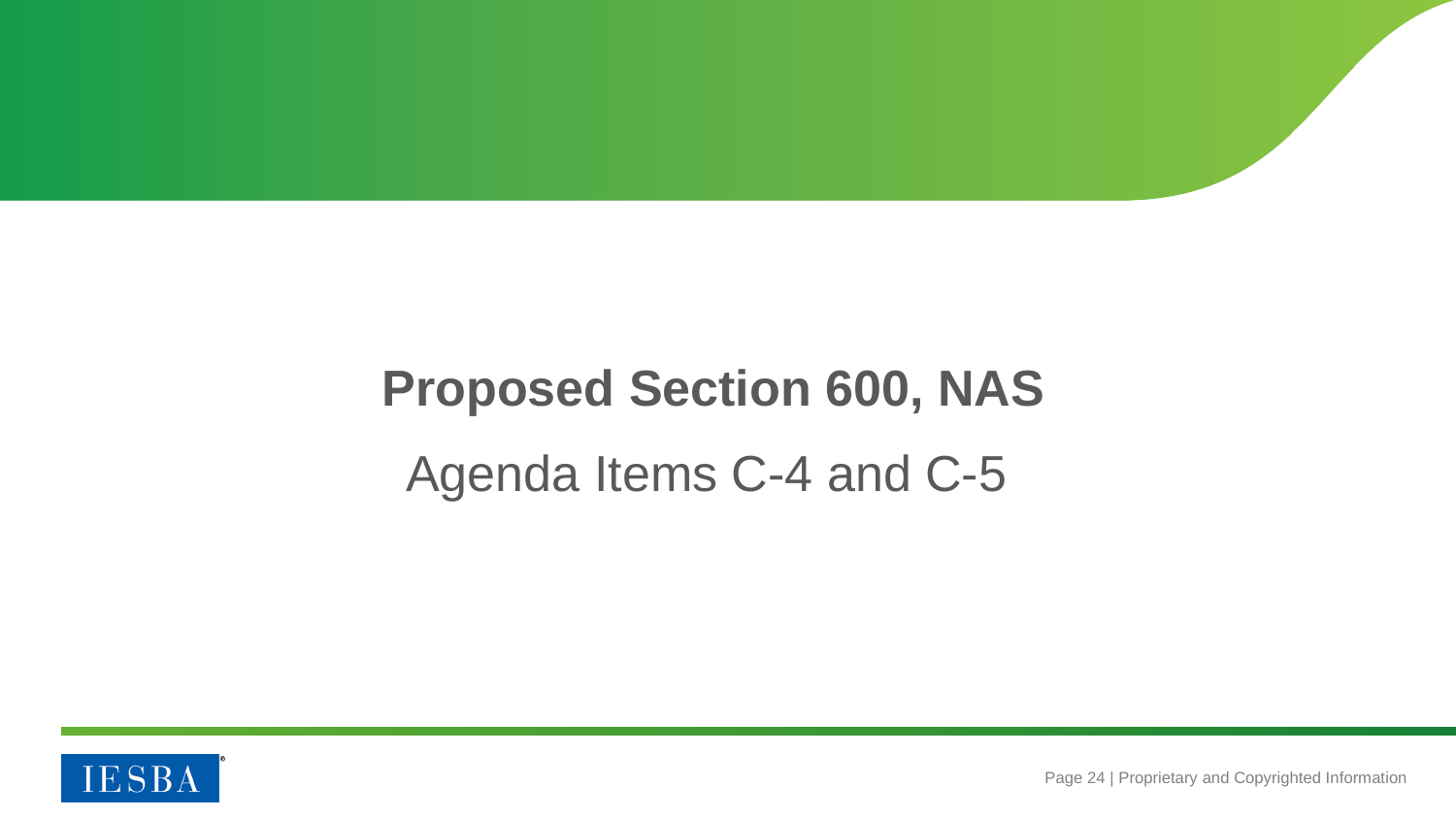

Proposed Section 600, NAS
Agenda Items C-4 and C-5